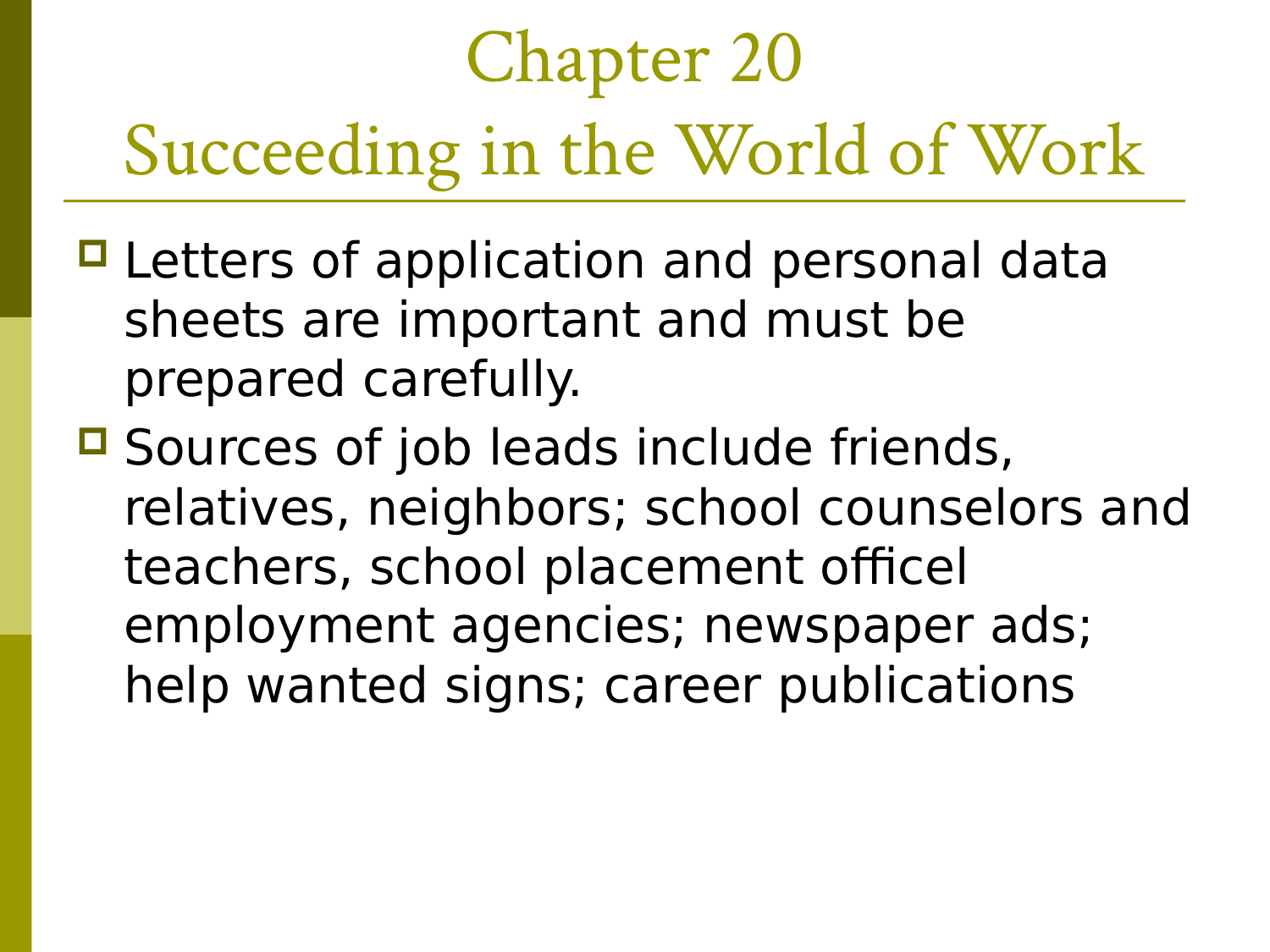

# Chapter 20 Succeeding in the World of Work
Letters of application and personal data sheets are important and must be prepared carefully.
Sources of job leads include friends, relatives, neighbors; school counselors and teachers, school placement officel employment agencies; newspaper ads; help wanted signs; career publications